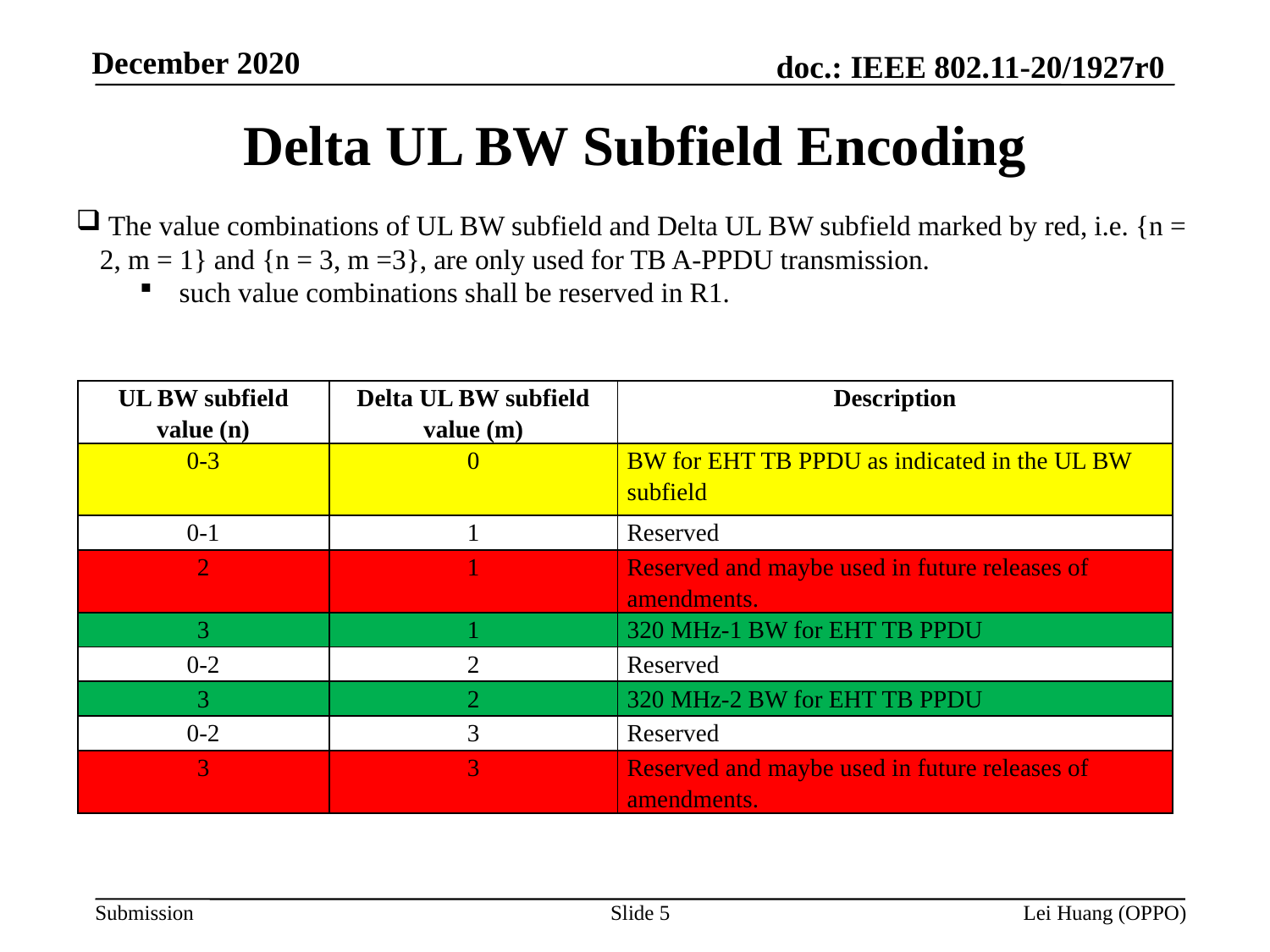

# Delta UL BW Subfield Encoding
 The value combinations of UL BW subfield and Delta UL BW subfield marked by red, i.e. {n = 2, m = 1} and {n = 3, m =3}, are only used for TB A-PPDU transmission.
such value combinations shall be reserved in R1.
| UL BW subfield value (n) | Delta UL BW subfield value (m) | Description |
| --- | --- | --- |
| 0-3 | 0 | BW for EHT TB PPDU as indicated in the UL BW subfield |
| 0-1 | 1 | Reserved |
| 2 | 1 | Reserved and maybe used in future releases of amendments. |
| 3 | 1 | 320 MHz-1 BW for EHT TB PPDU |
| 0-2 | 2 | Reserved |
| 3 | 2 | 320 MHz-2 BW for EHT TB PPDU |
| 0-2 | 3 | Reserved |
| 3 | 3 | Reserved and maybe used in future releases of amendments. |
Slide 5
Lei Huang (OPPO)